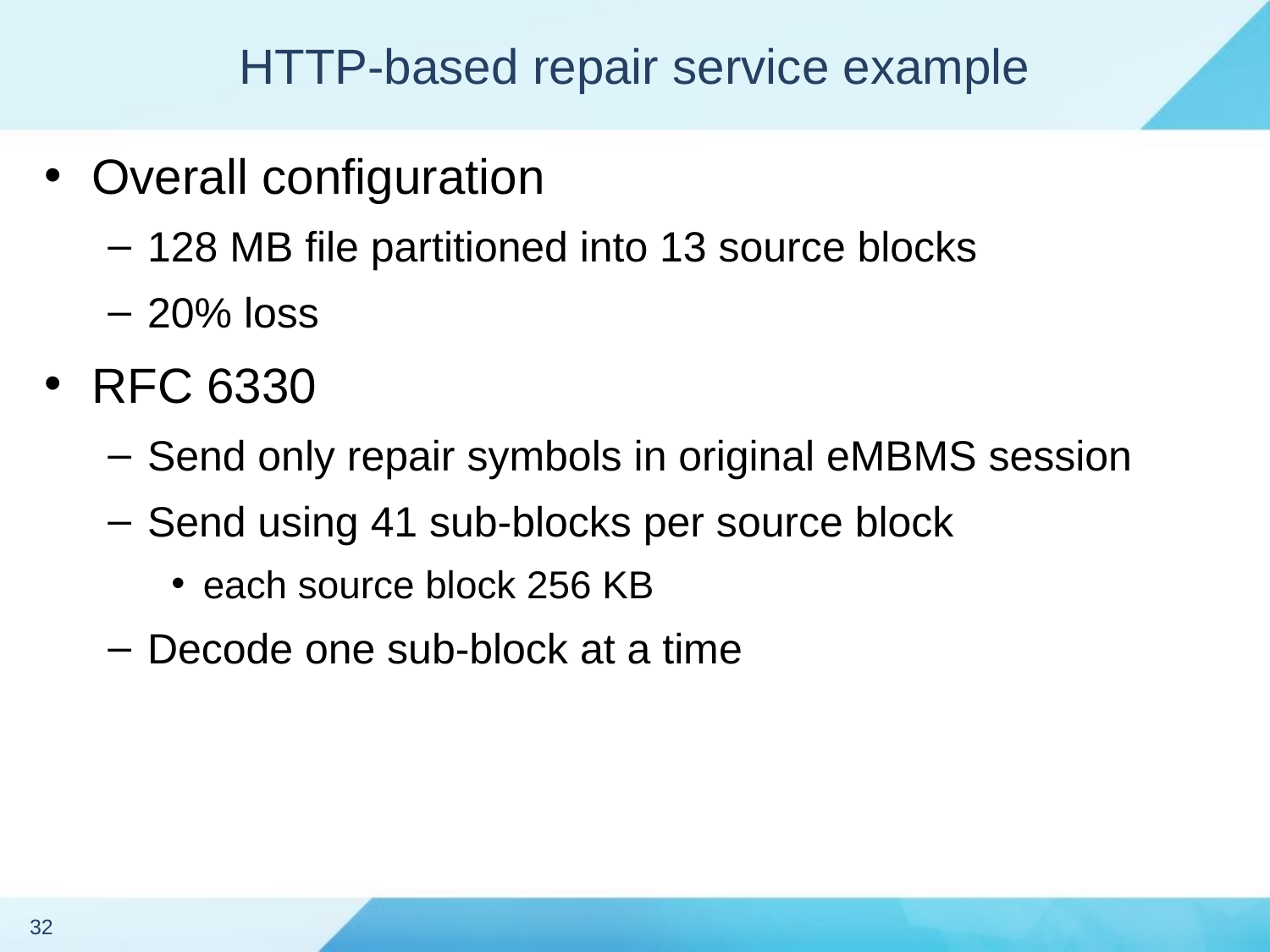

# HTTP-based repair service example
Overall configuration
128 MB file partitioned into 13 source blocks
20% loss
RFC 6330
Send only repair symbols in original eMBMS session
Send using 41 sub-blocks per source block
each source block 256 KB
Decode one sub-block at a time
32